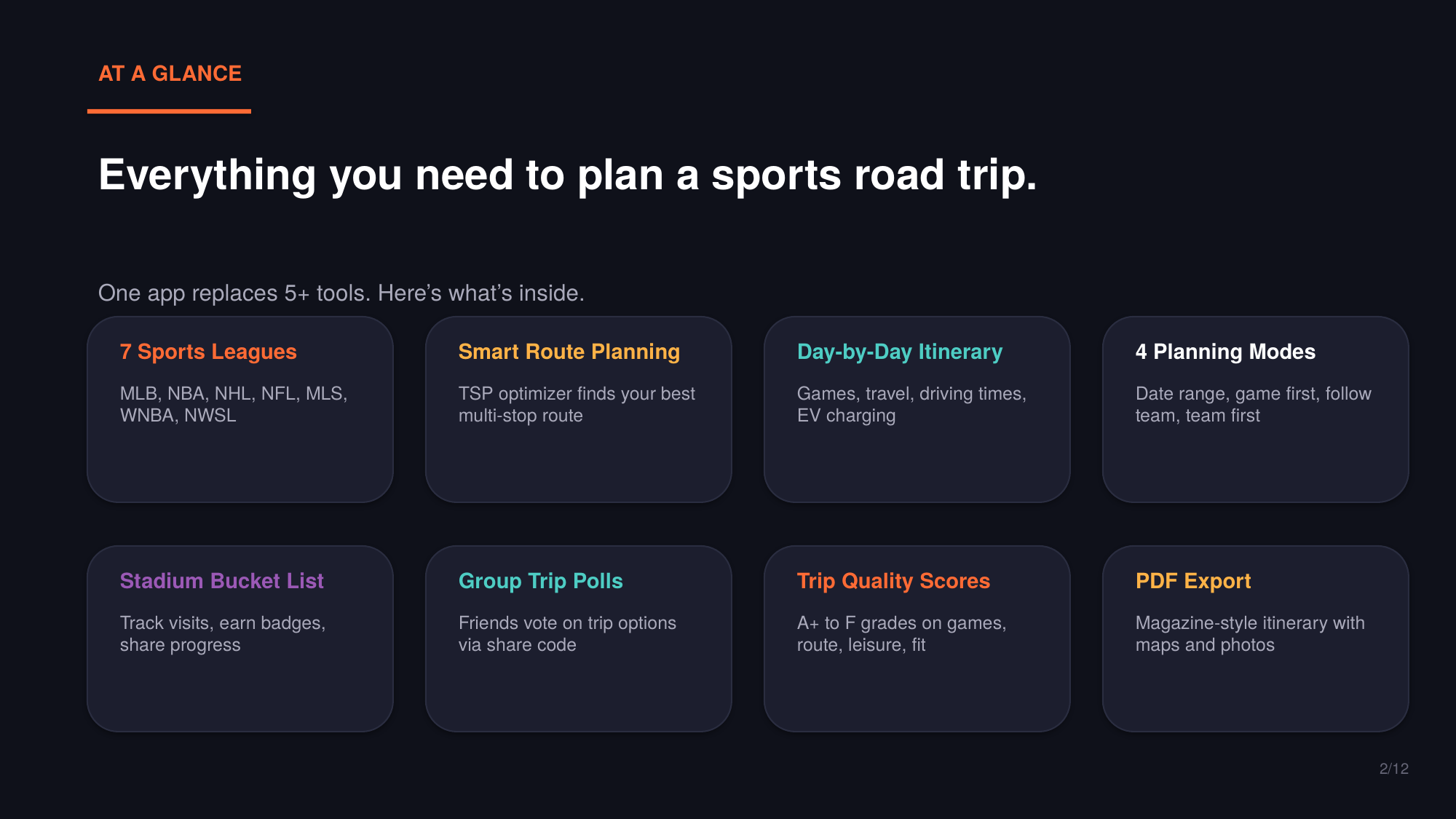

AT A GLANCE

Everything you need to plan a sports road trip.
One app replaces 5+ tools. Here’s what’s inside.

7 Sports Leagues
Smart Route Planning
Day-by-Day Itinerary
4 Planning Modes
MLB, NBA, NHL, NFL, MLS, WNBA, NWSL
TSP optimizer finds your best multi-stop route
Games, travel, driving times, EV charging
Date range, game first, follow team, team first

Stadium Bucket List
Group Trip Polls
Trip Quality Scores
PDF Export
Track visits, earn badges, share progress
Friends vote on trip options via share code
A+ to F grades on games, route, leisure, fit
Magazine-style itinerary with maps and photos
2/12